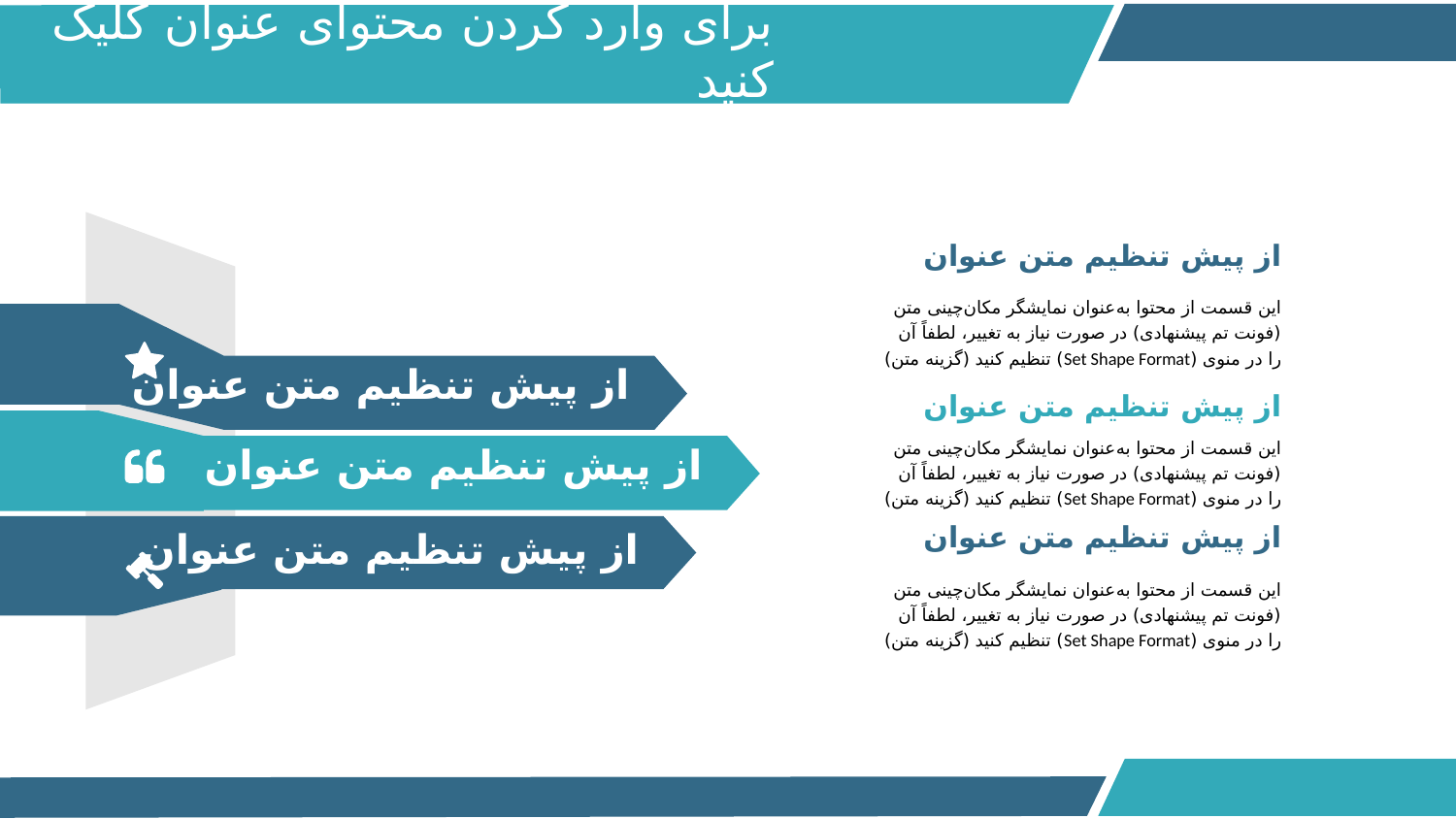

برای وارد کردن محتوای عنوان کلیک کنید

از پیش تنظیم متن عنوان
این قسمت از محتوا به‌عنوان نمایشگر مکان‌چینی متن (فونت تم پیشنهادی) در صورت نیاز به تغییر، لطفاً آن را در منوی (Set Shape Format) تنظیم کنید (گزینه متن)
از پیش تنظیم متن عنوان

از پیش تنظیم متن عنوان
این قسمت از محتوا به‌عنوان نمایشگر مکان‌چینی متن (فونت تم پیشنهادی) در صورت نیاز به تغییر، لطفاً آن را در منوی (Set Shape Format) تنظیم کنید (گزینه متن)
از پیش تنظیم متن عنوان

از پیش تنظیم متن عنوان
از پیش تنظیم متن عنوان
این قسمت از محتوا به‌عنوان نمایشگر مکان‌چینی متن (فونت تم پیشنهادی) در صورت نیاز به تغییر، لطفاً آن را در منوی (Set Shape Format) تنظیم کنید (گزینه متن)